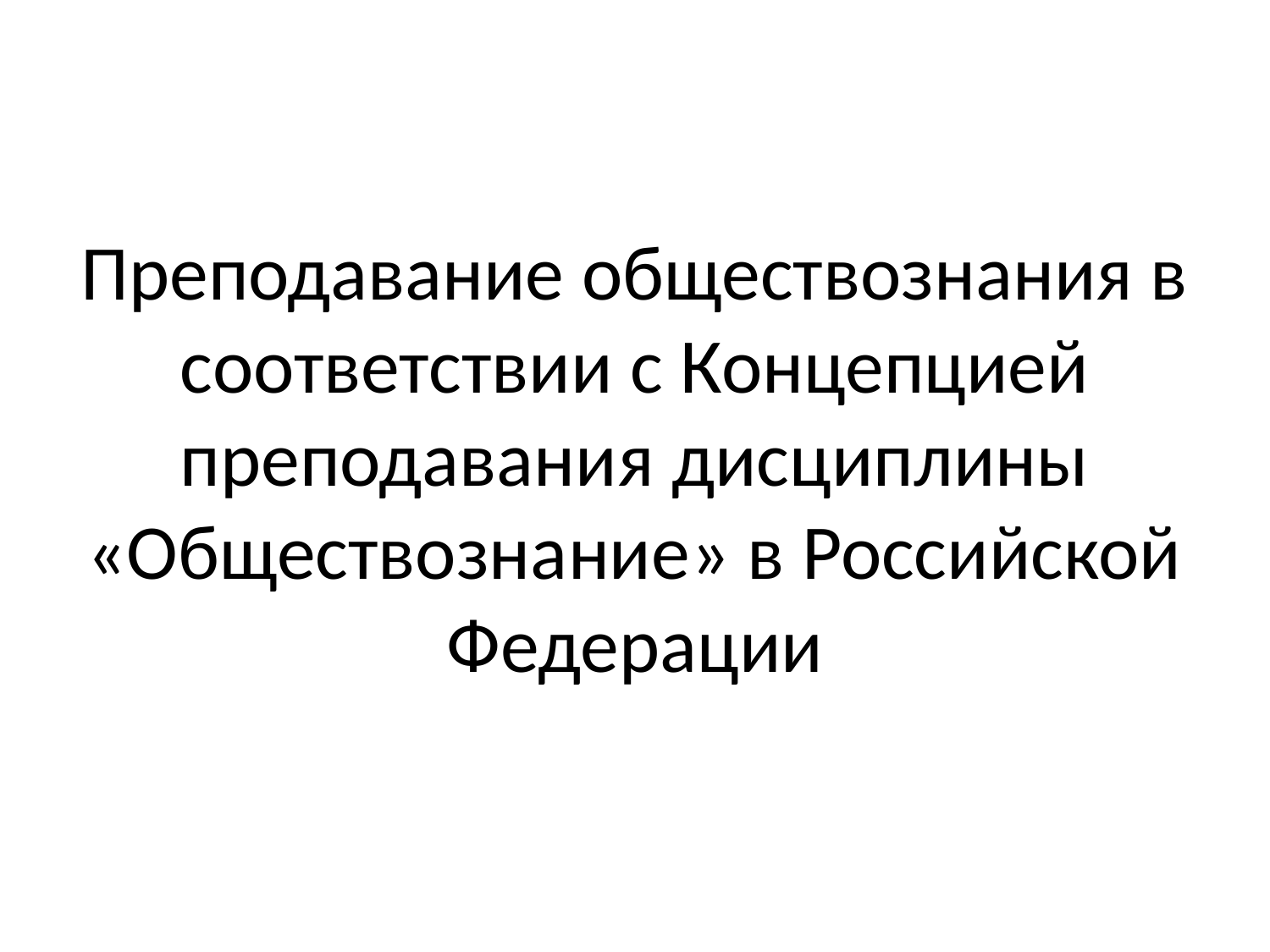

# Преподавание обществознания в соответствии с Концепцией преподавания дисциплины «Обществознание» в Российской Федерации